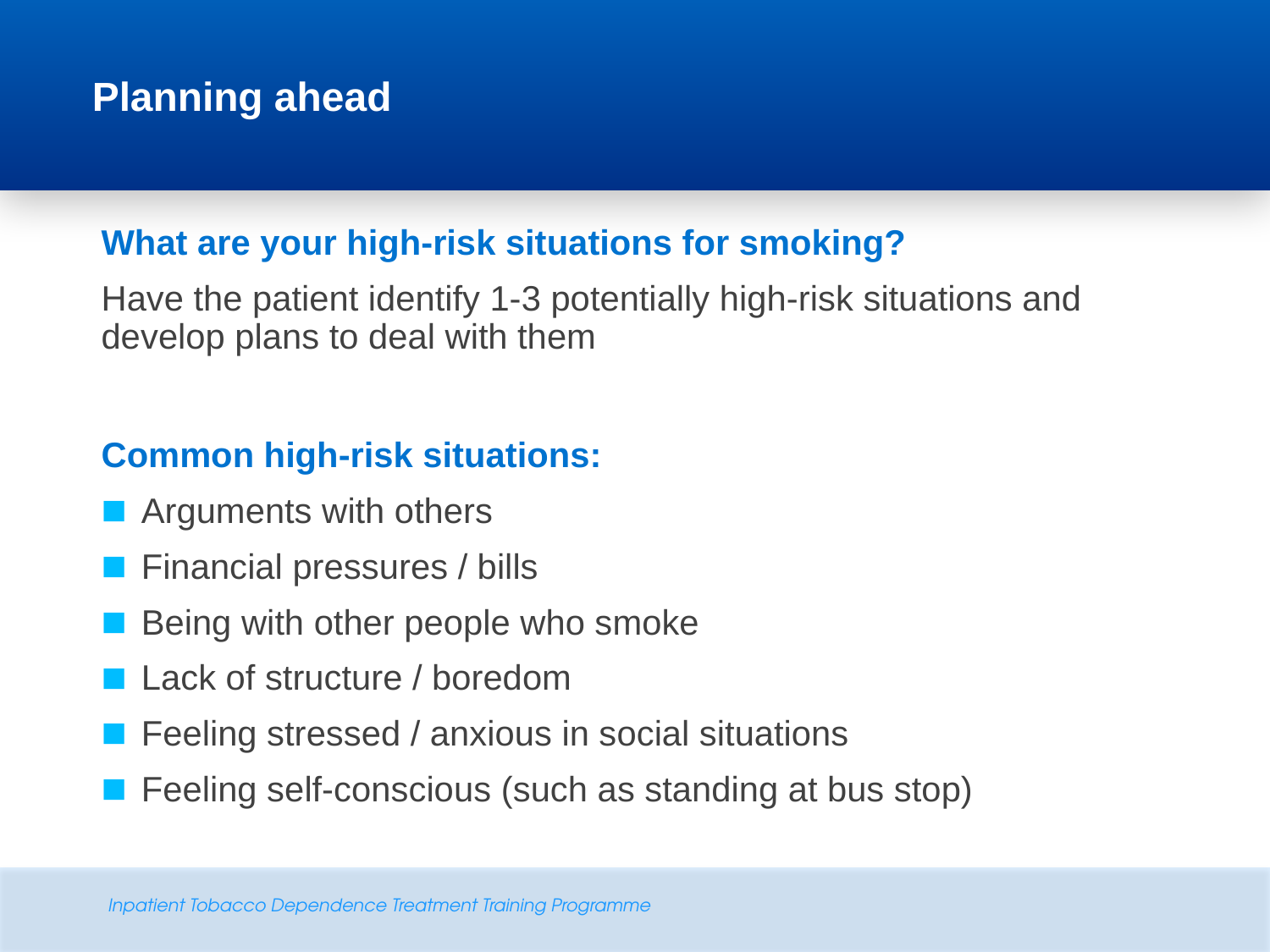

6
# Planning ahead
What are your high-risk situations for smoking?
Have the patient identify 1-3 potentially high-risk situations and develop plans to deal with them

Common high-risk situations:
Arguments with others
Financial pressures / bills
Being with other people who smoke
Lack of structure / boredom
Feeling stressed / anxious in social situations
Feeling self-conscious (such as standing at bus stop)
Inpatient Tobacco Dependence Treatment Training Programme